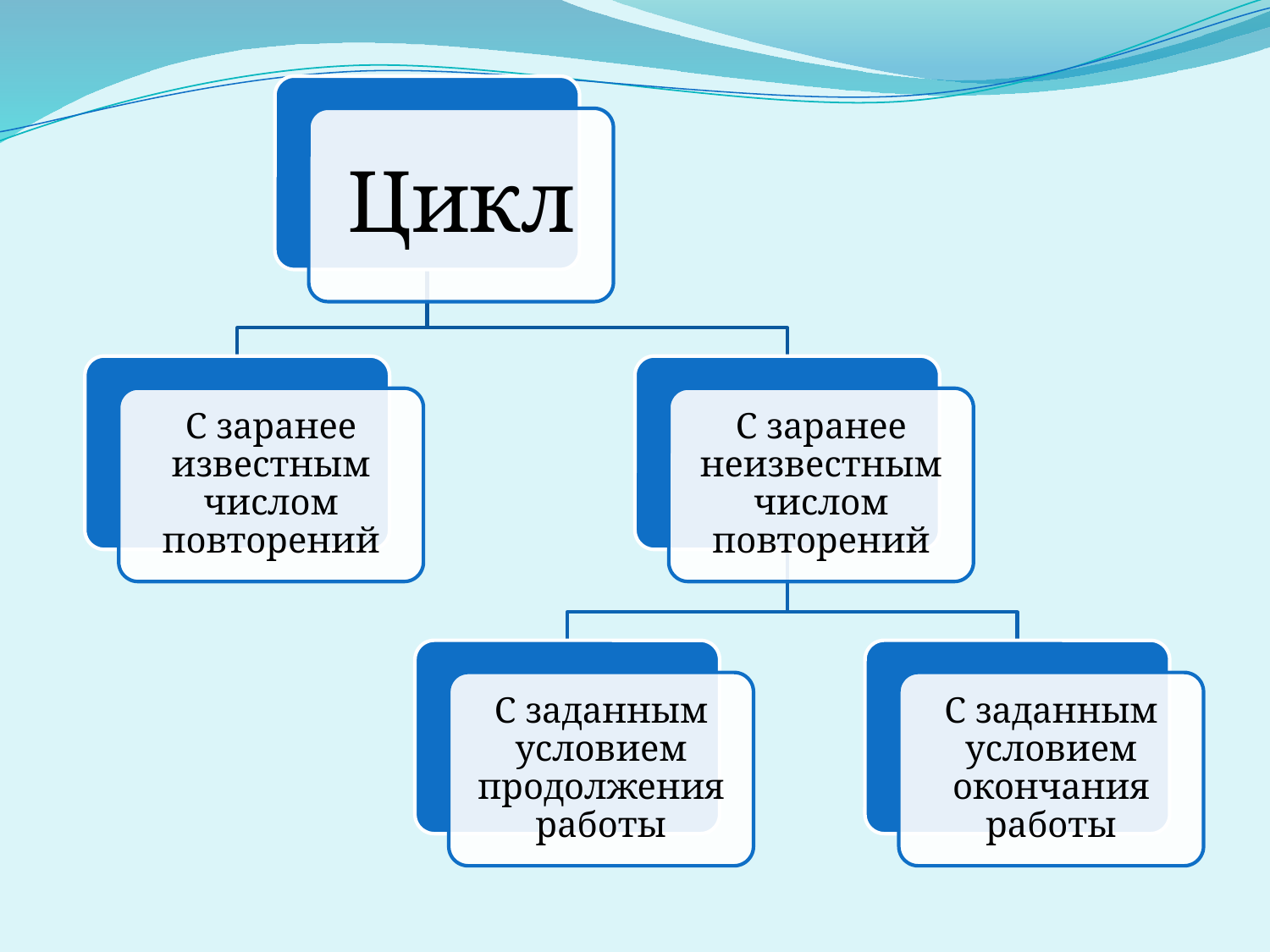

Цикл
С заранее неизвестным числом повторений
С заданным условием продолжения работы
С заданным условием окончания работы
С заранее известным числом повторений